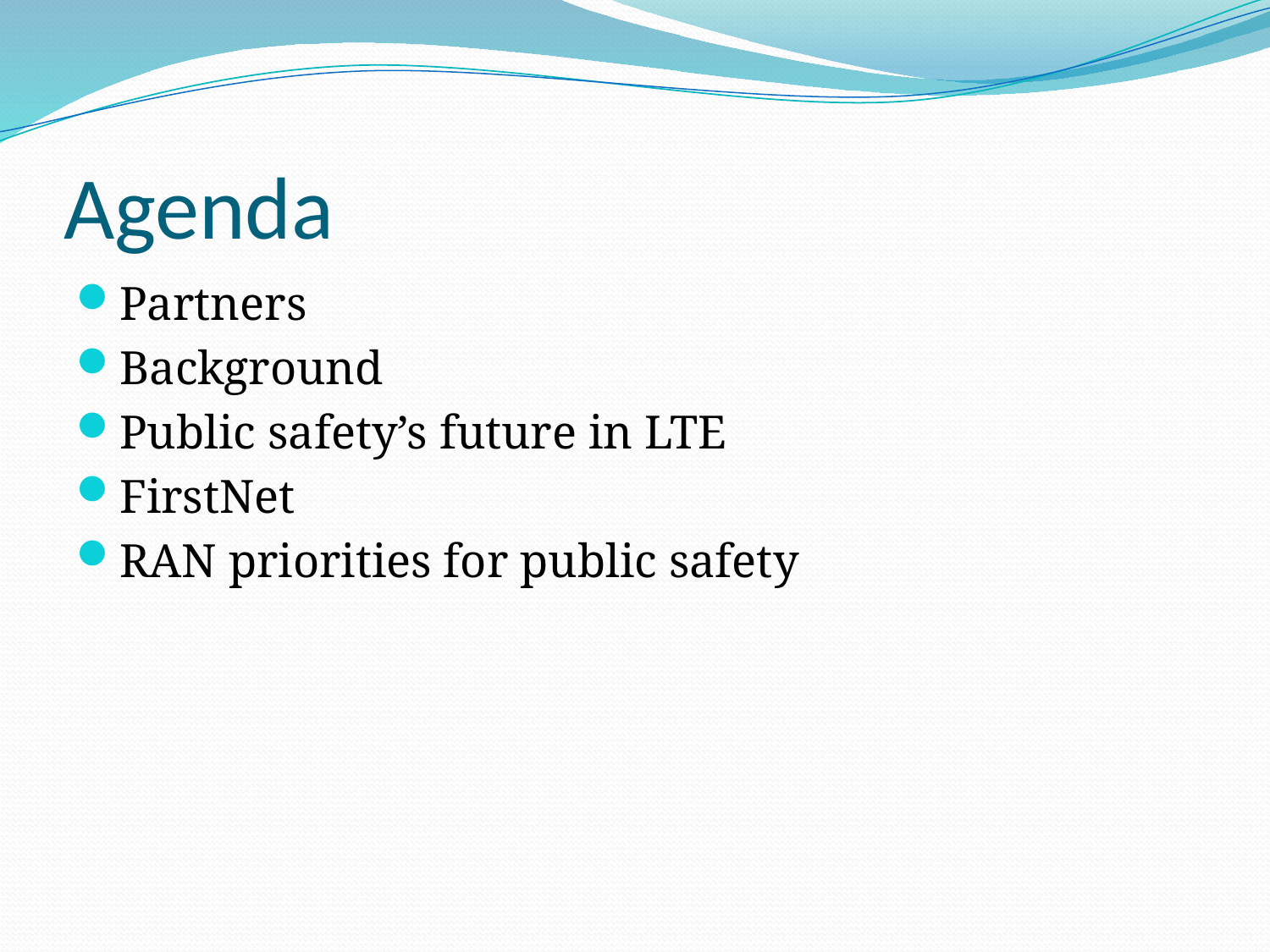

# Agenda
Partners
Background
Public safety’s future in LTE
FirstNet
RAN priorities for public safety